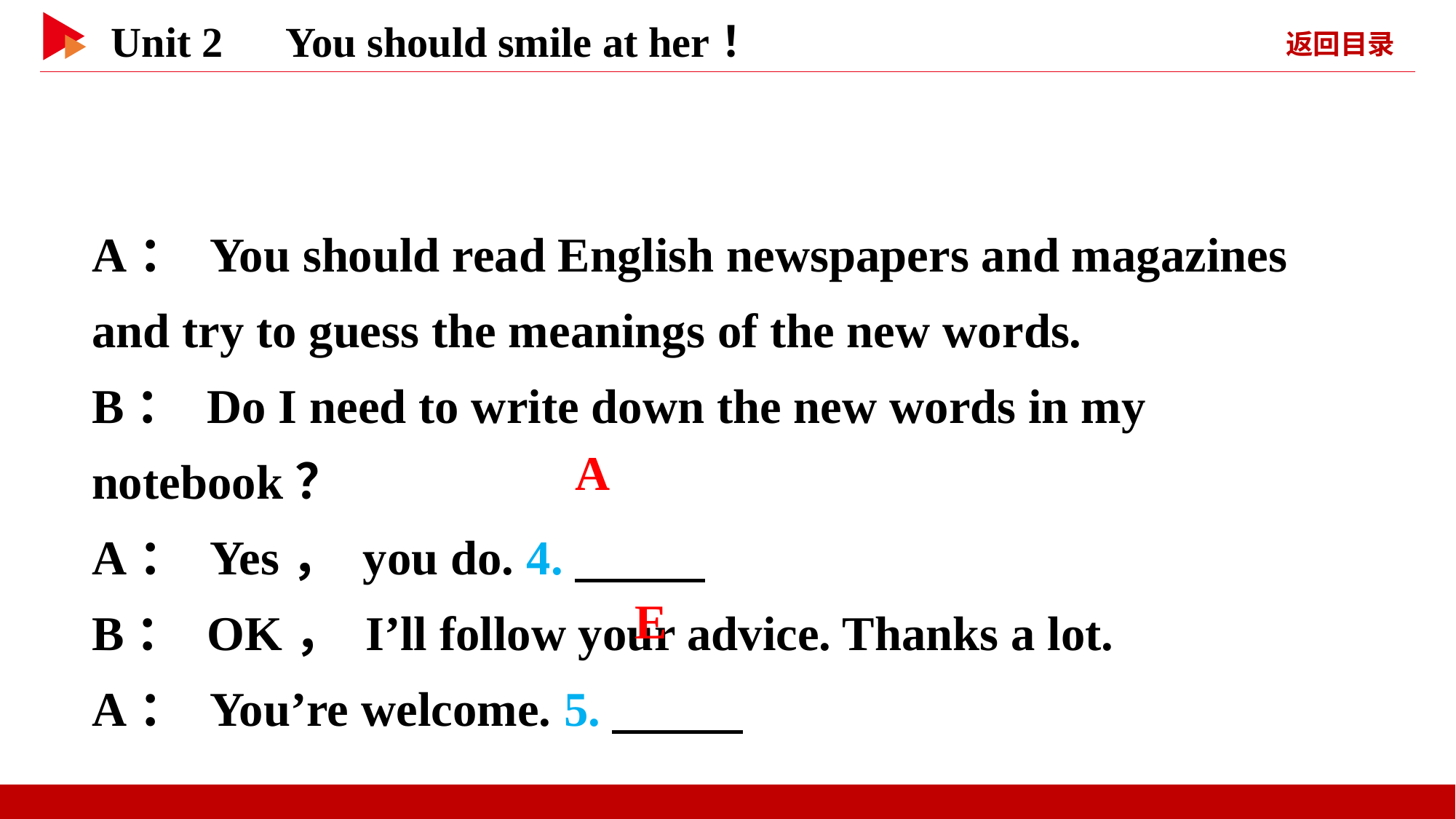

A： You should read English newspapers and magazines and try to guess the meanings of the new words.
B： Do I need to write down the new words in my notebook？
A： Yes， you do. 4.
B： OK， I’ll follow your advice. Thanks a lot.
A： You’re welcome. 5.
　A
　E